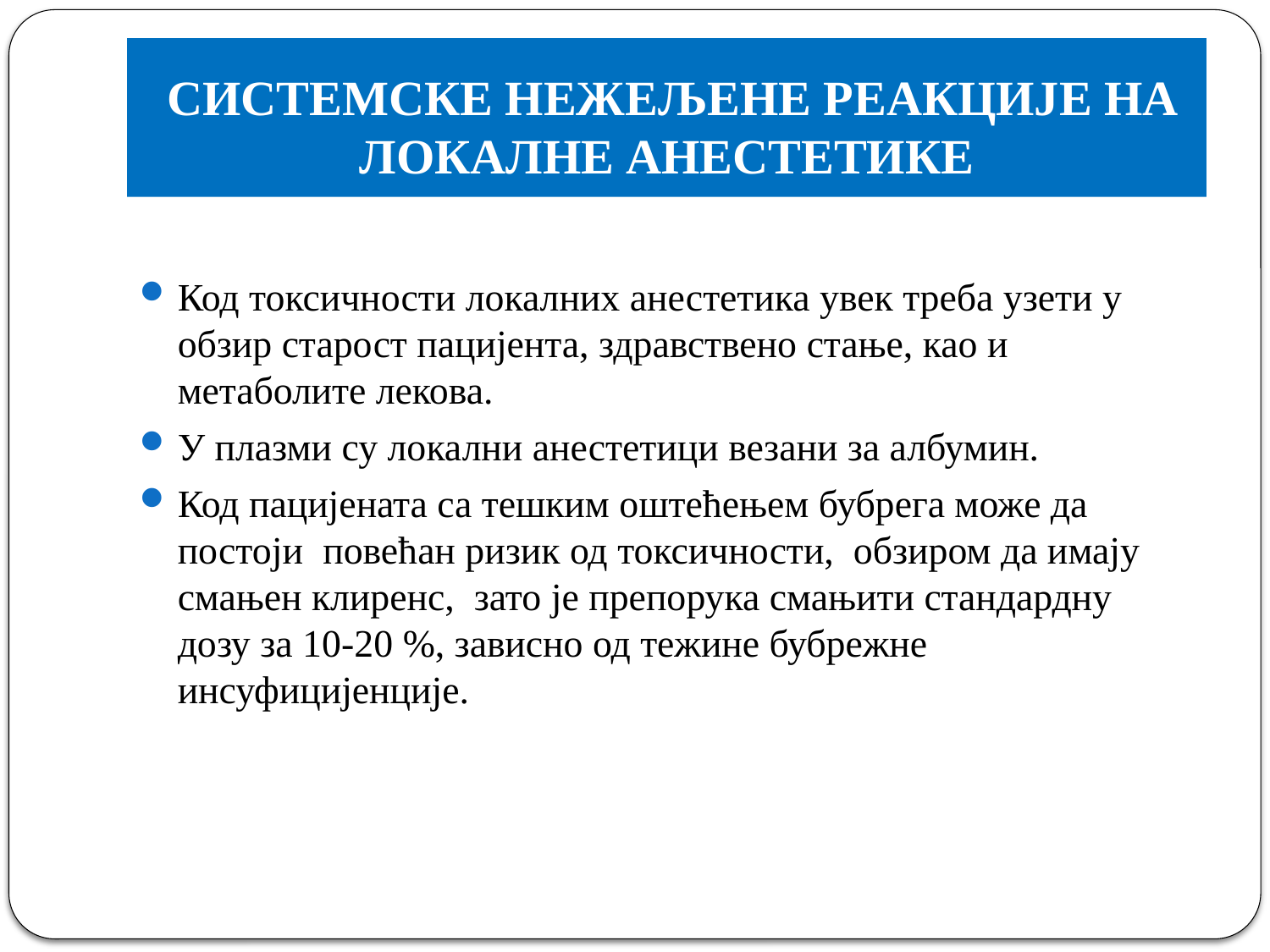

# СИСТЕМСКЕ НЕЖЕЉЕНЕ РЕАКЦИЈЕ НА ЛОКАЛНЕ АНЕСТЕТИКЕ

Код токсичности локалних анестетика увек треба узети у обзир старост пацијента, здравствено стање, као и метаболите лекова.
У плазми су локални анестетици везани за албумин.
Код пацијената са тешким оштећењем бубрега може да постоји  повећан ризик од токсичности,  обзиром да имају смањен клиренс,  зато је препорука смањити стандардну дозу за 10-20 %, зависно од тежине бубрежне инсуфицијенције.